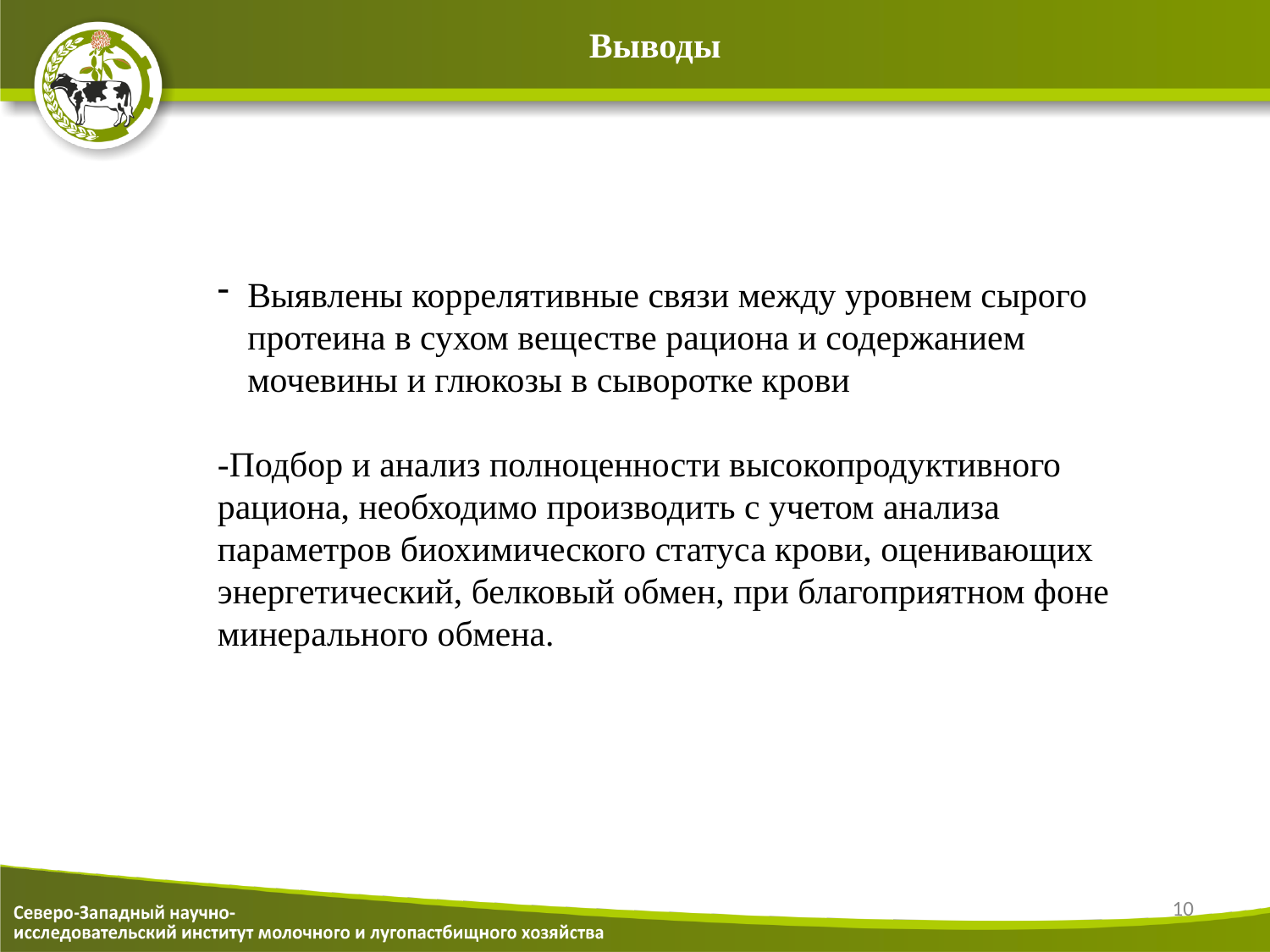

Выводы
Выявлены коррелятивные связи между уровнем сырого протеина в сухом веществе рациона и содержанием мочевины и глюкозы в сыворотке крови

-Подбор и анализ полноценности высокопродуктивного рациона, необходимо производить с учетом анализа параметров биохимического статуса крови, оценивающих энергетический, белковый обмен, при благоприятном фоне минерального обмена.

10